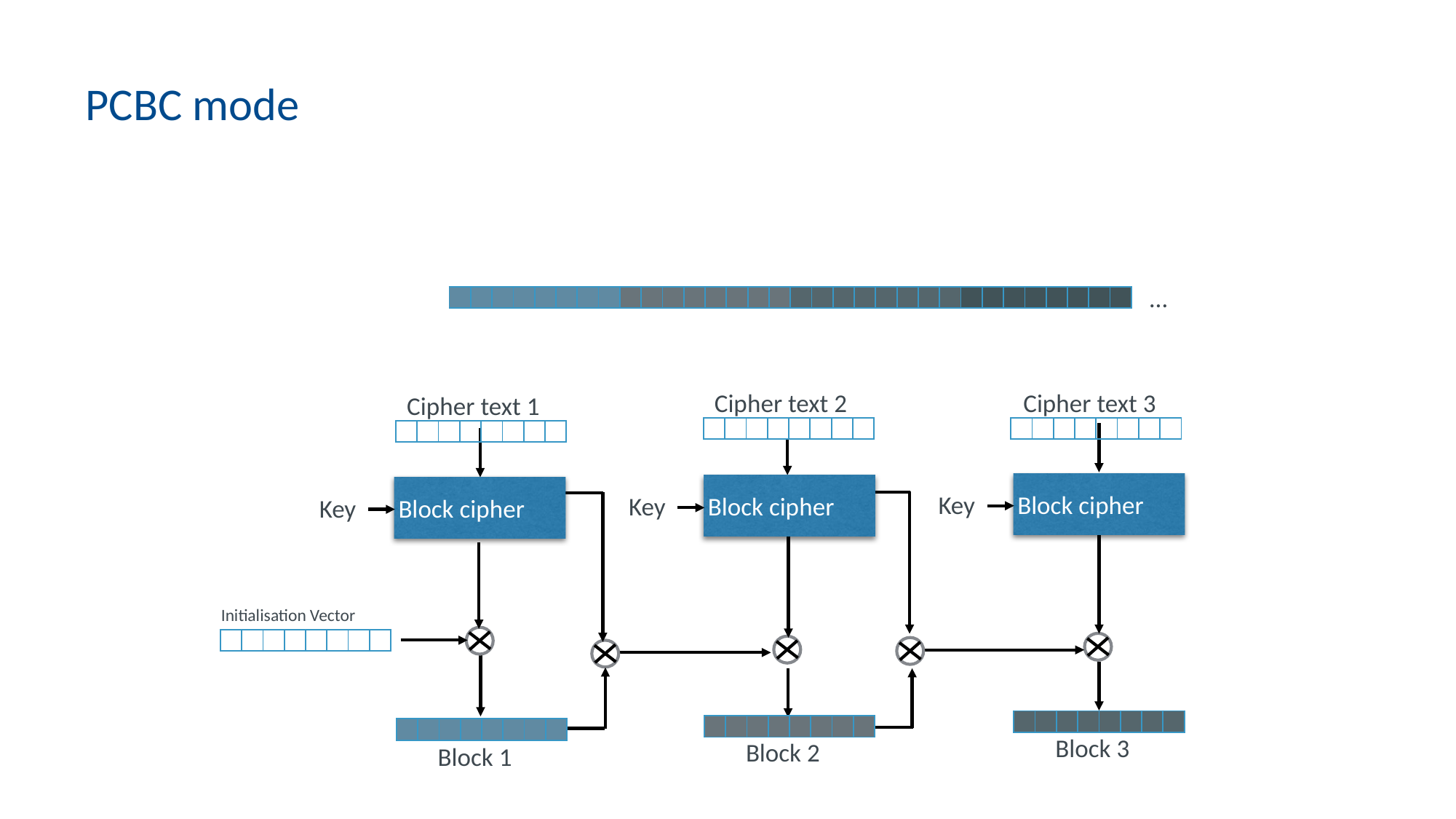

# PCBC mode
…
|  |  |  |  |  |  |  |  |  |  |  |  |  |  |  |  |  |  |  |  |  |  |  |  |  |  |  |  |  |  |  |  |
| --- | --- | --- | --- | --- | --- | --- | --- | --- | --- | --- | --- | --- | --- | --- | --- | --- | --- | --- | --- | --- | --- | --- | --- | --- | --- | --- | --- | --- | --- | --- | --- |
Cipher text 2
Cipher text 3
Cipher text 1
|  |  |  |  |  |  |  |  |
| --- | --- | --- | --- | --- | --- | --- | --- |
|  |  |  |  |  |  |  |  |
| --- | --- | --- | --- | --- | --- | --- | --- |
|  |  |  |  |  |  |  |  |
| --- | --- | --- | --- | --- | --- | --- | --- |

Block cipher
Block cipher
Block cipher
Key
Key
Key

Initialisation Vector
|  |  |  |  |  |  |  |  |
| --- | --- | --- | --- | --- | --- | --- | --- |

|  |  |  |  |  |  |  |  |
| --- | --- | --- | --- | --- | --- | --- | --- |
|  |  |  |  |  |  |  |  |
| --- | --- | --- | --- | --- | --- | --- | --- |
|  |  |  |  |  |  |  |  |
| --- | --- | --- | --- | --- | --- | --- | --- |
Block 3

Block 2
Block 1